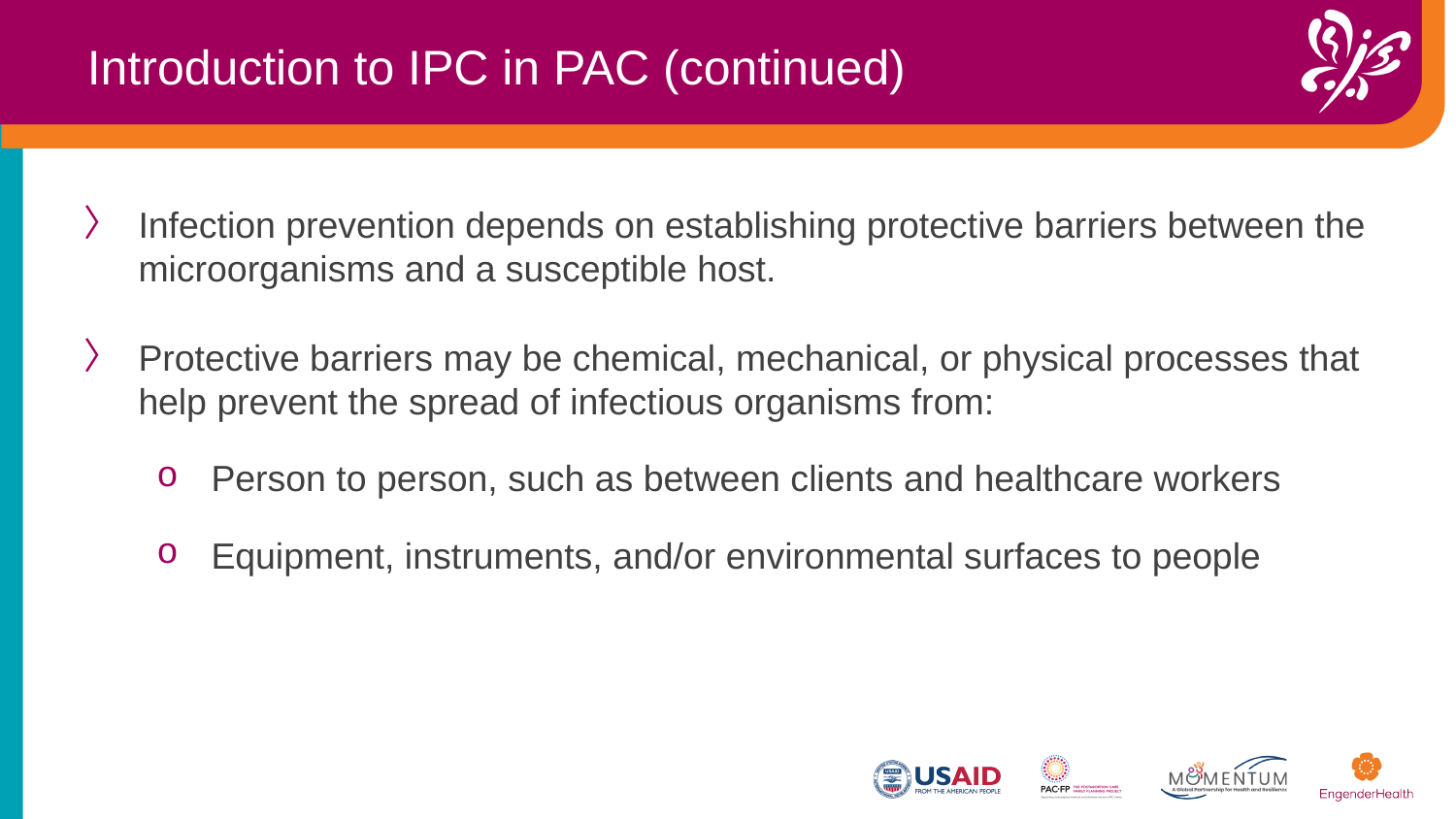

Introduction to IPC in PAC (continued)
Infection prevention depends on establishing protective barriers between the microorganisms and a susceptible host.
Protective barriers may be chemical, mechanical, or physical processes that help prevent the spread of infectious organisms from:
Person to person, such as between clients and healthcare workers
Equipment, instruments, and/or environmental surfaces to people